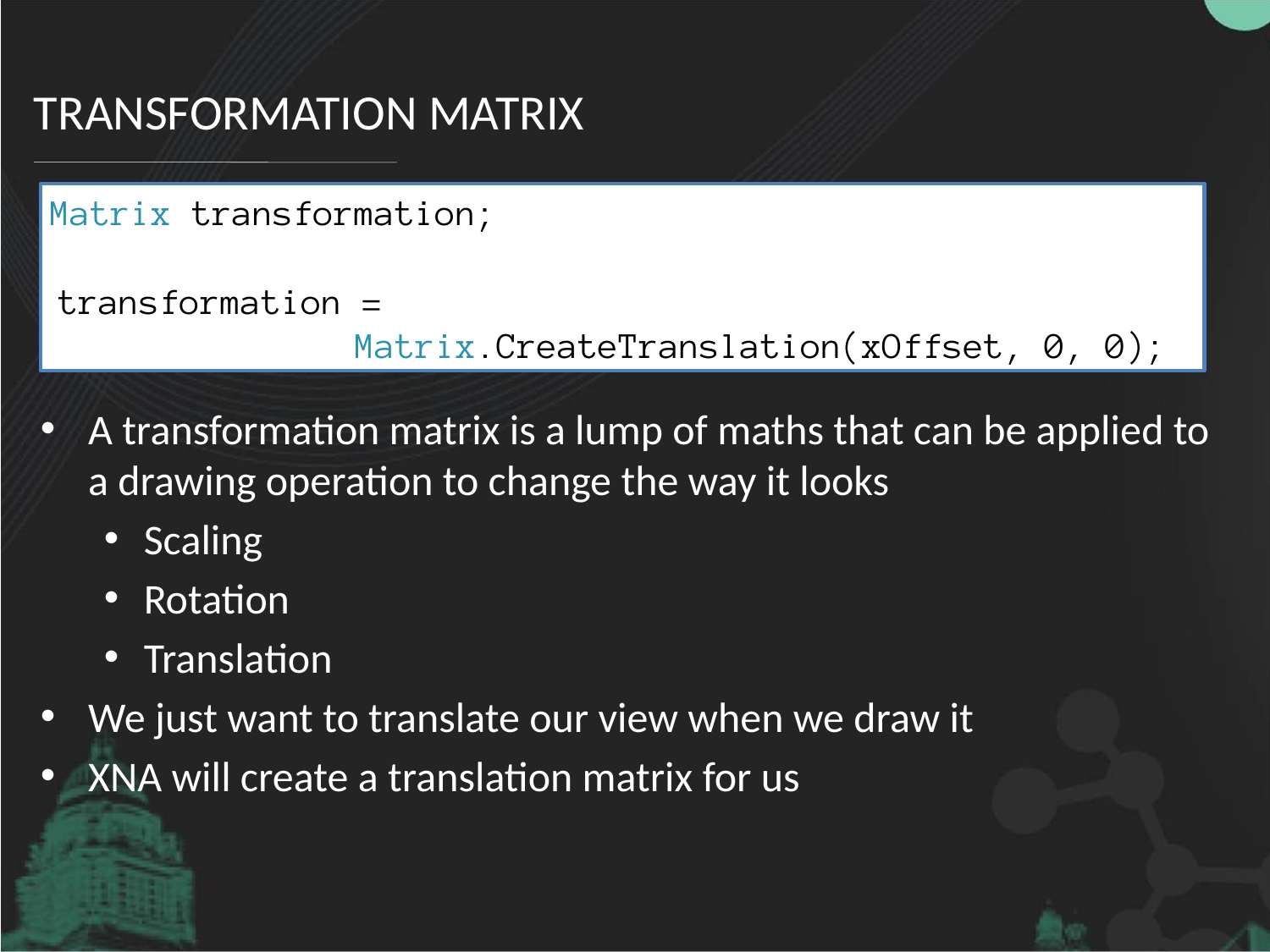

# Transformation Matrix
Matrix transformation;
 transformation =
               Matrix.CreateTranslation(xOffset, 0, 0);
A transformation matrix is a lump of maths that can be applied to a drawing operation to change the way it looks
Scaling
Rotation
Translation
We just want to translate our view when we draw it
XNA will create a translation matrix for us